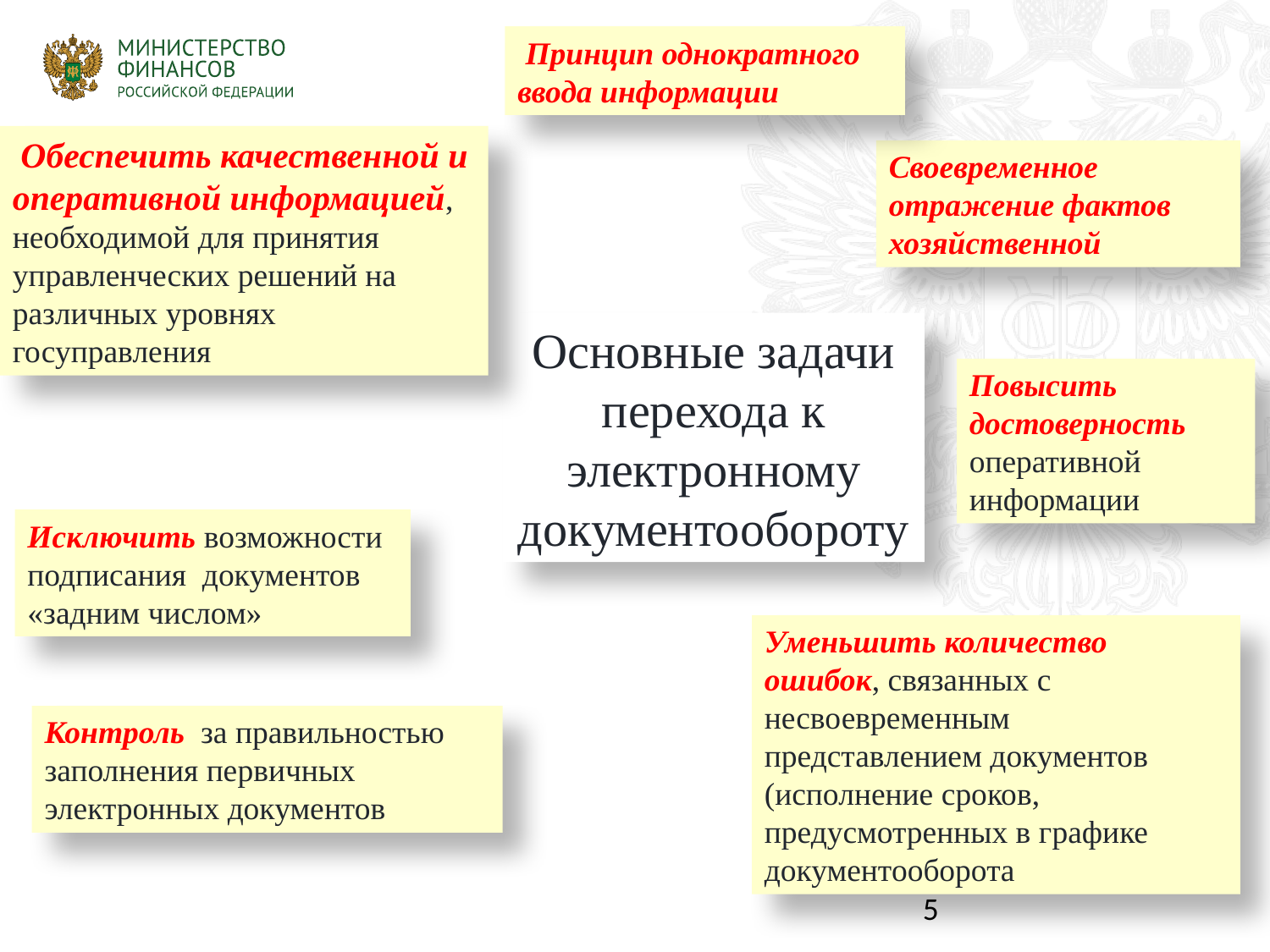

Принцип однократного ввода информации
 Обеспечить качественной и оперативной информацией, необходимой для принятия управленческих решений на различных уровнях госуправления
Своевременное отражение фактов хозяйственной
Основные задачи перехода к электронному документообороту
Повысить достоверность оперативной информации
Исключить возможности подписания  документов «задним числом»
Уменьшить количество ошибок, связанных с несвоевременным представлением документов (исполнение сроков, предусмотренных в графике документооборота
Контроль  за правильностью заполнения первичных электронных документов
5